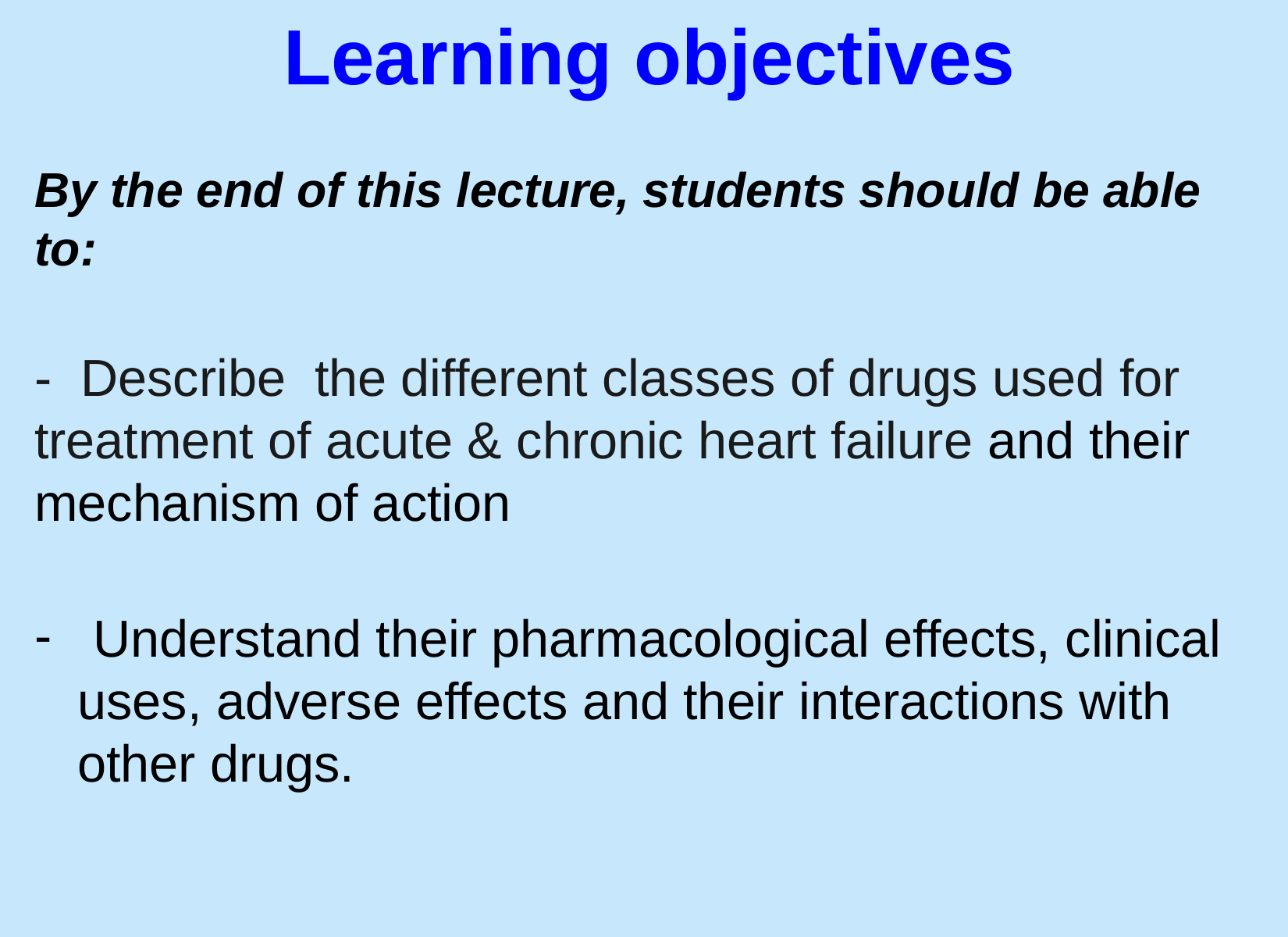

Learning objectives

By the end of this lecture, students should be able to:

-  Describe  the different classes of drugs used for treatment of acute & chronic heart failure and their mechanism of action

Understand their pharmacological effects, clinical
   uses, adverse effects and their interactions with
   other drugs.